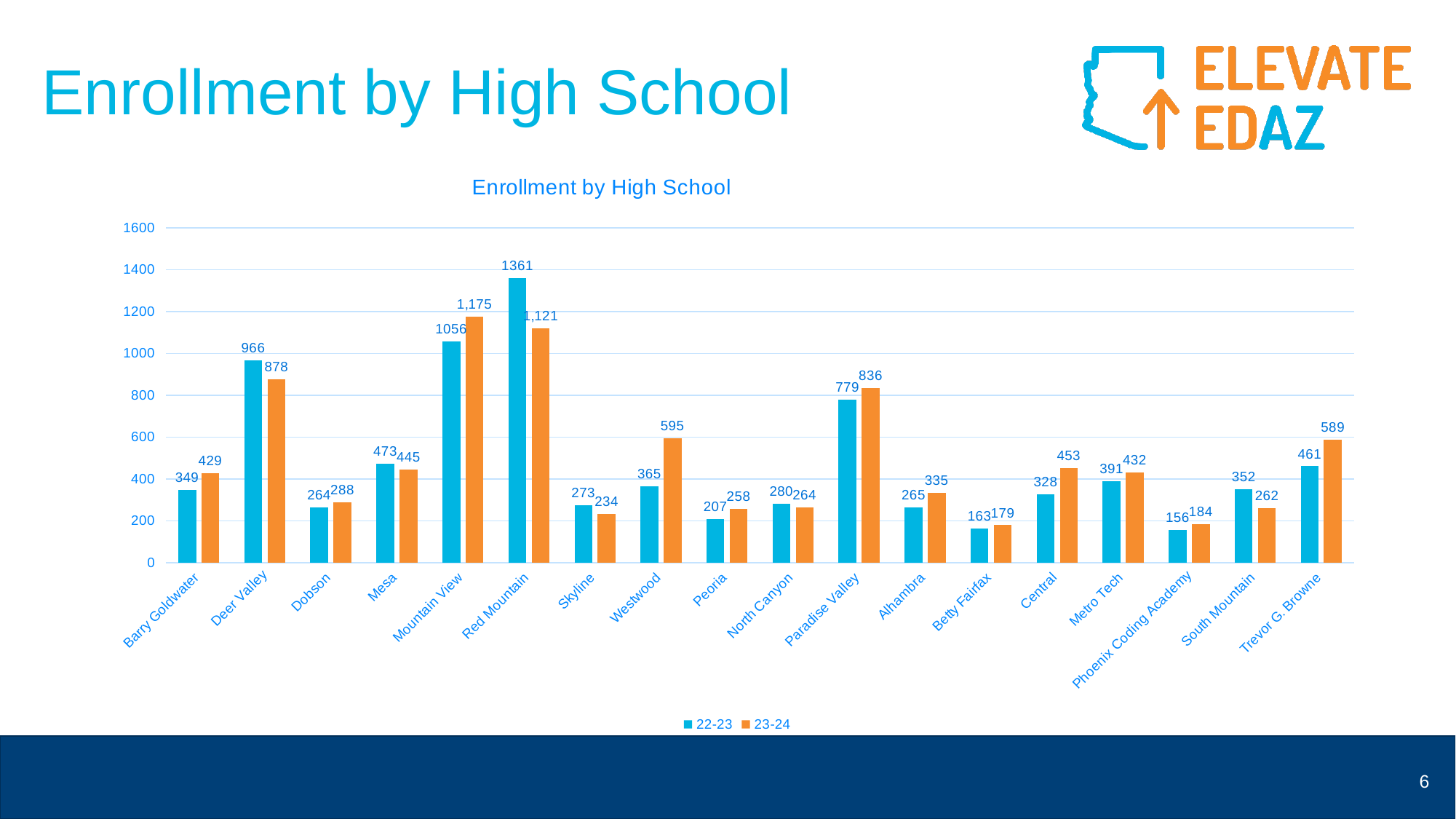

# Enrollment by High School

### Chart: Enrollment by High School

| Category | 22-23 | 23-24 |
|---|---|---|
| Barry Goldwater  | 349.0 | 429.0 |
| Deer Valley | 966.0 | 878.0 |
| Dobson  | 264.0 | 288.0 |
| Mesa  | 473.0 | 445.0 |
| Mountain View  | 1056.0 | 1175.0 |
| Red Mountain  | 1361.0 | 1121.0 |
| Skyline  | 273.0 | 234.0 |
| Westwood  | 365.0 | 595.0 |
| Peoria  | 207.0 | 258.0 |
| North Canyon  | 280.0 | 264.0 |
| Paradise Valley  | 779.0 | 836.0 |
| Alhambra  | 265.0 | 335.0 |
| Betty Fairfax  | 163.0 | 179.0 |
| Central  | 328.0 | 453.0 |
| Metro Tech  | 391.0 | 432.0 |
| Phoenix Coding Academy | 156.0 | 184.0 |
| South Mountain  | 352.0 | 262.0 |
| Trevor G. Browne  | 461.0 | 589.0 |

6